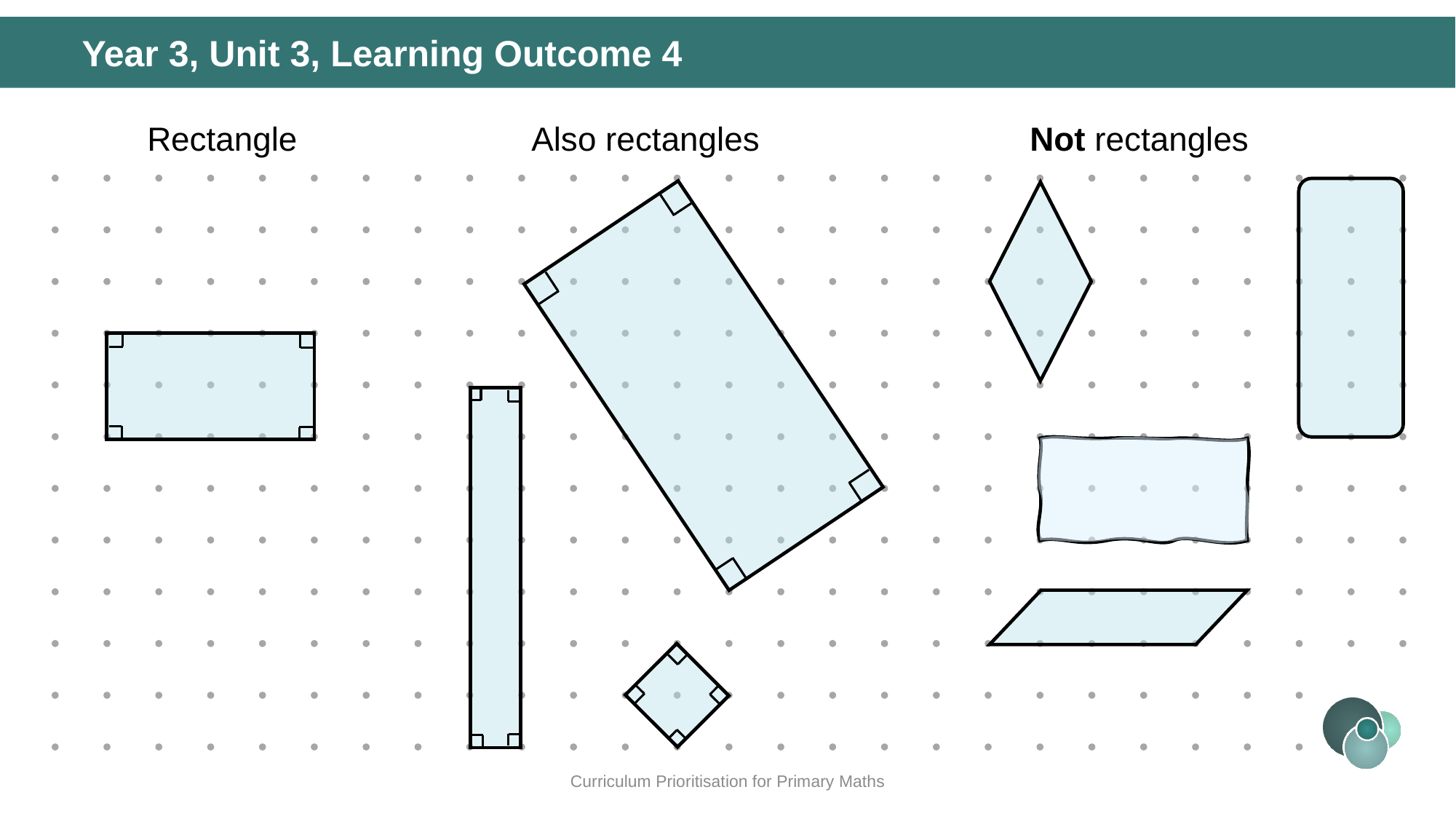

Year 3, Unit 3, Learning Outcome 4

Rectangle
Also rectangles
Not rectangles

Curriculum Prioritisation for Primary Maths